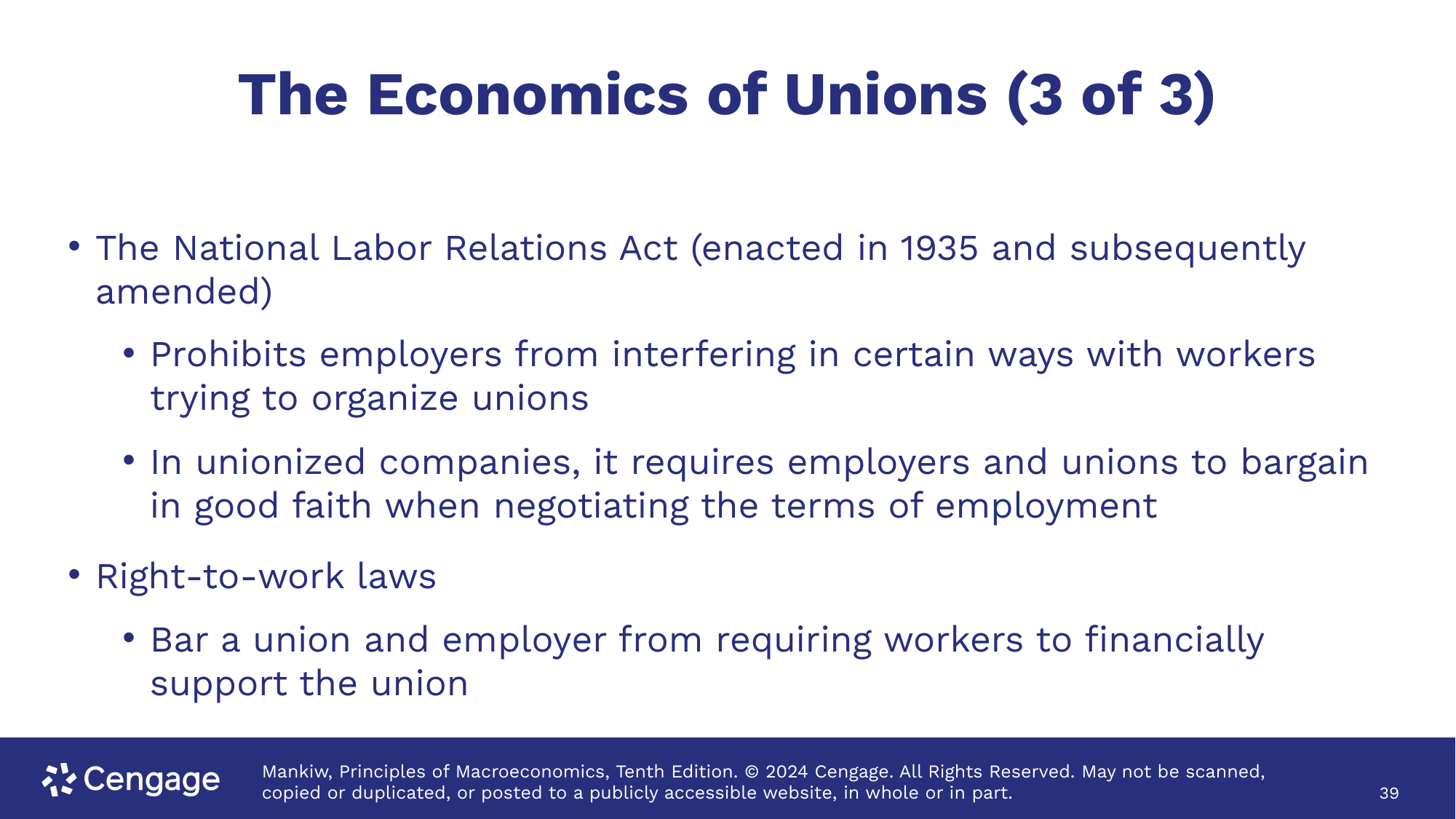

# The Economics of Unions (3 of 3)
The National Labor Relations Act (enacted in 1935 and subsequently amended)
Prohibits employers from interfering in certain ways with workers trying to organize unions
In unionized companies, it requires employers and unions to bargain in good faith when negotiating the terms of employment
Right-to-work laws
Bar a union and employer from requiring workers to financially support the union